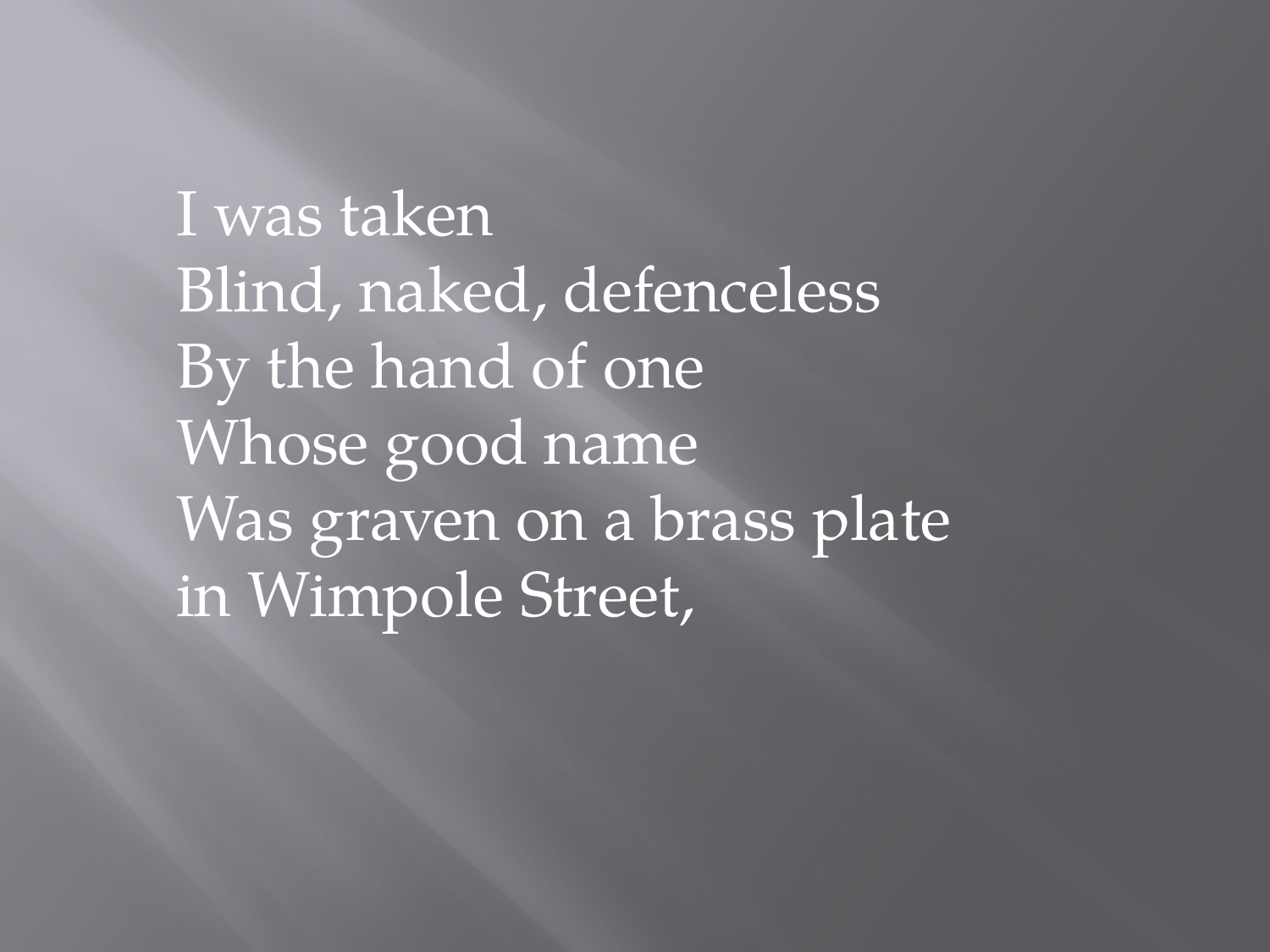

I was taken
Blind, naked, defenceless
By the hand of one
Whose good name
Was graven on a brass plate
in Wimpole Street,